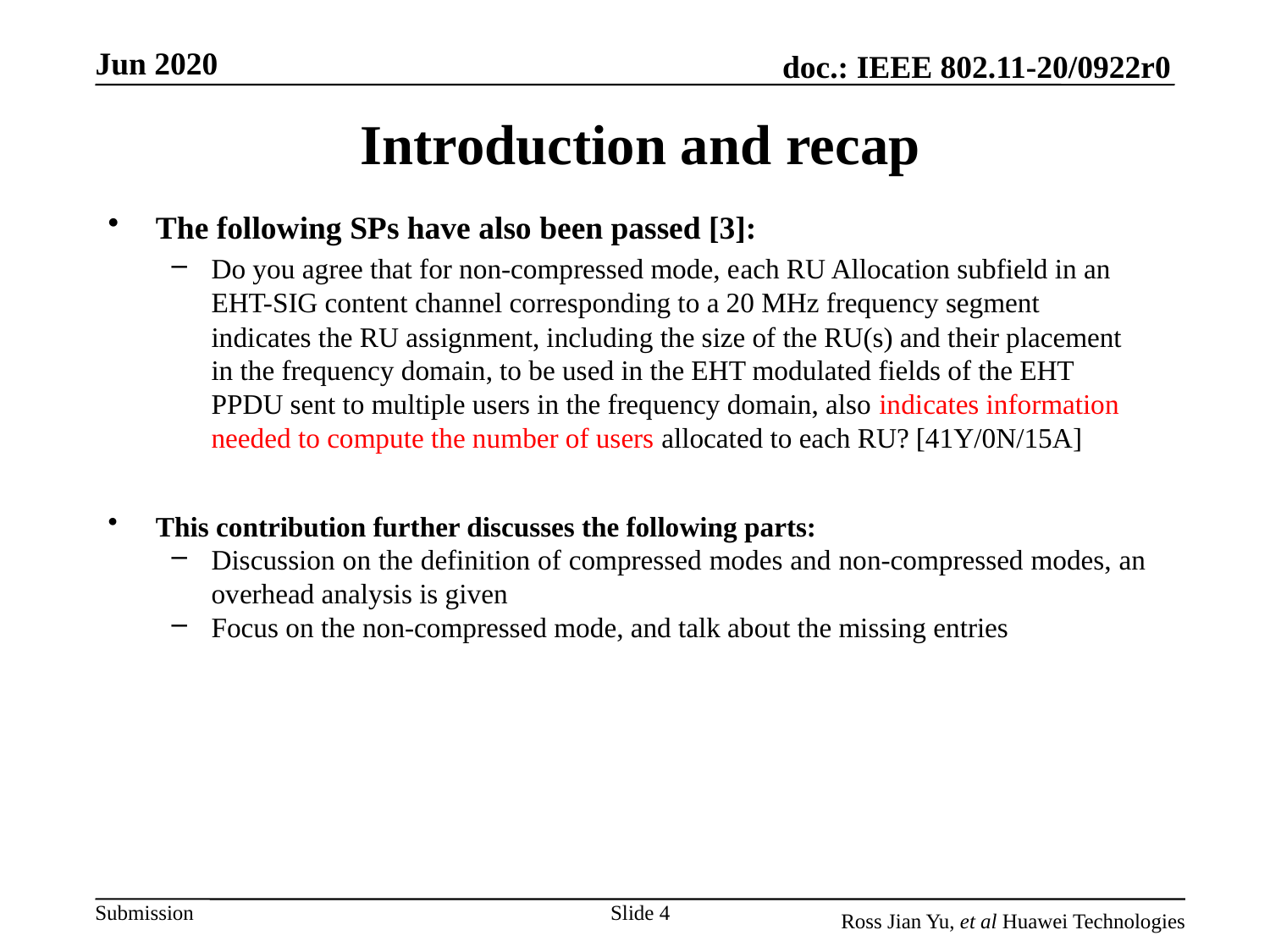

# Introduction and recap
The following SPs have also been passed [3]:
Do you agree that for non-compressed mode, each RU Allocation subfield in an EHT-SIG content channel corresponding to a 20 MHz frequency segment indicates the RU assignment, including the size of the RU(s) and their placement in the frequency domain, to be used in the EHT modulated fields of the EHT PPDU sent to multiple users in the frequency domain, also indicates information needed to compute the number of users allocated to each RU? [41Y/0N/15A]

This contribution further discusses the following parts:
Discussion on the definition of compressed modes and non-compressed modes, an overhead analysis is given
Focus on the non-compressed mode, and talk about the missing entries
Slide 4